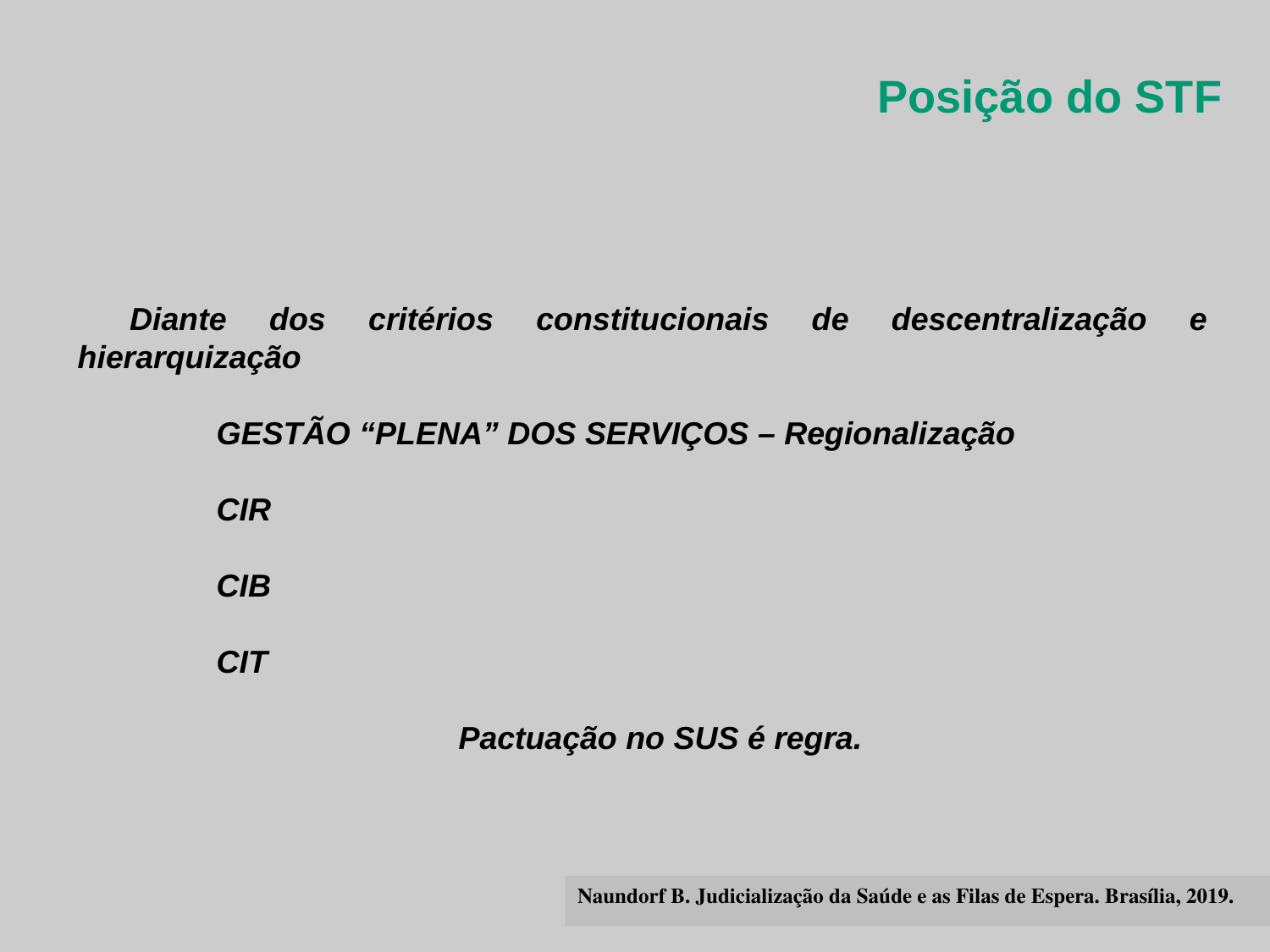

Posição do STF

Diante dos critérios constitucionais de descentralização e hierarquização

GESTÃO “PLENA” DOS SERVIÇOS – Regionalização

CIR

CIB

CIT

				Pactuação no SUS é regra.